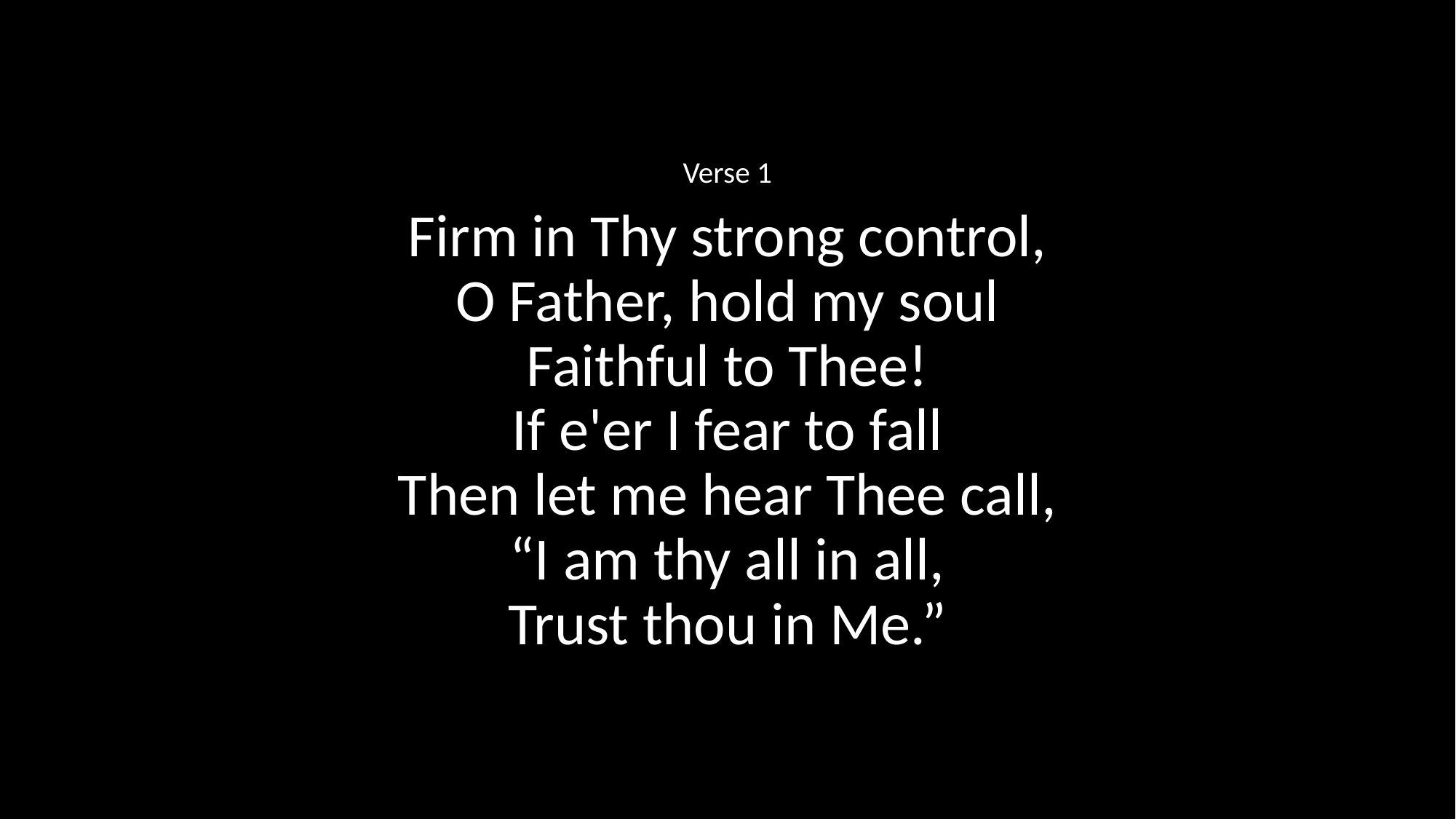

Verse 1
Firm in Thy strong control,
O Father, hold my soul
Faithful to Thee!
If e'er I fear to fall
Then let me hear Thee call,
“I am thy all in all,
Trust thou in Me.”